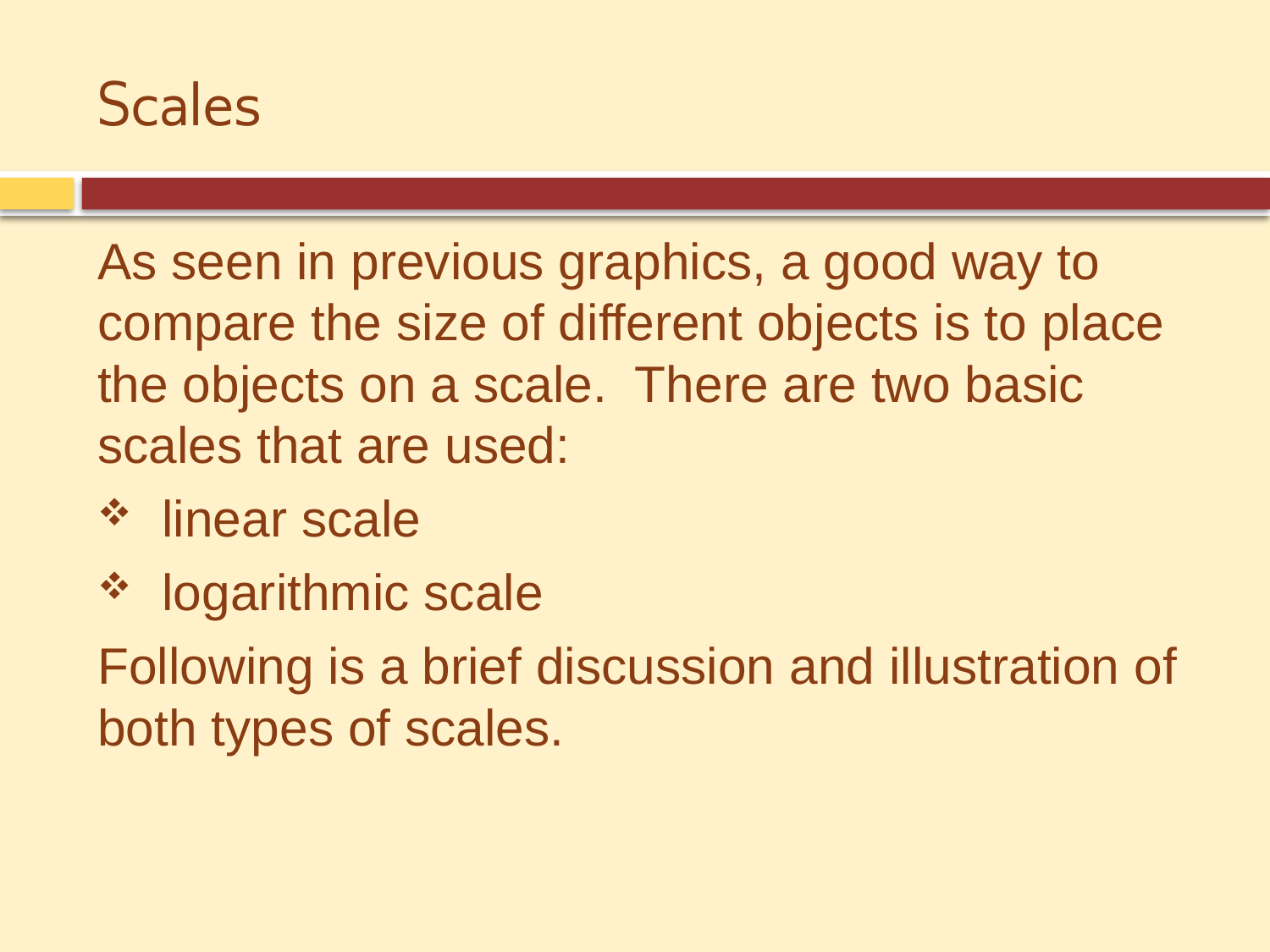

# Scales
As seen in previous graphics, a good way to compare the size of different objects is to place the objects on a scale.  There are two basic scales that are used:
linear scale
logarithmic scale
Following is a brief discussion and illustration of both types of scales.